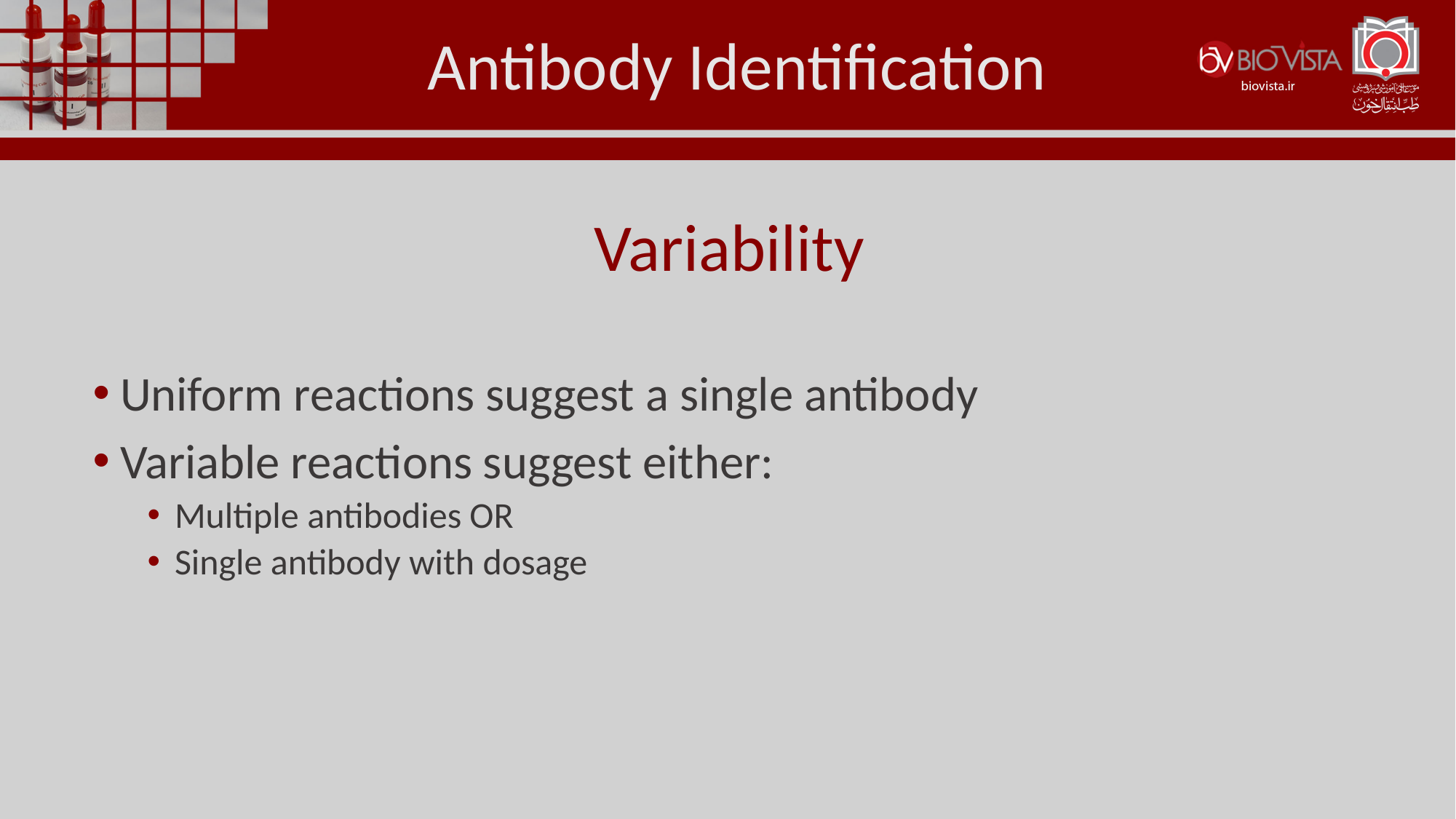

Antibody Identification
Variability
Uniform reactions suggest a single antibody
Variable reactions suggest either:
Multiple antibodies OR
Single antibody with dosage